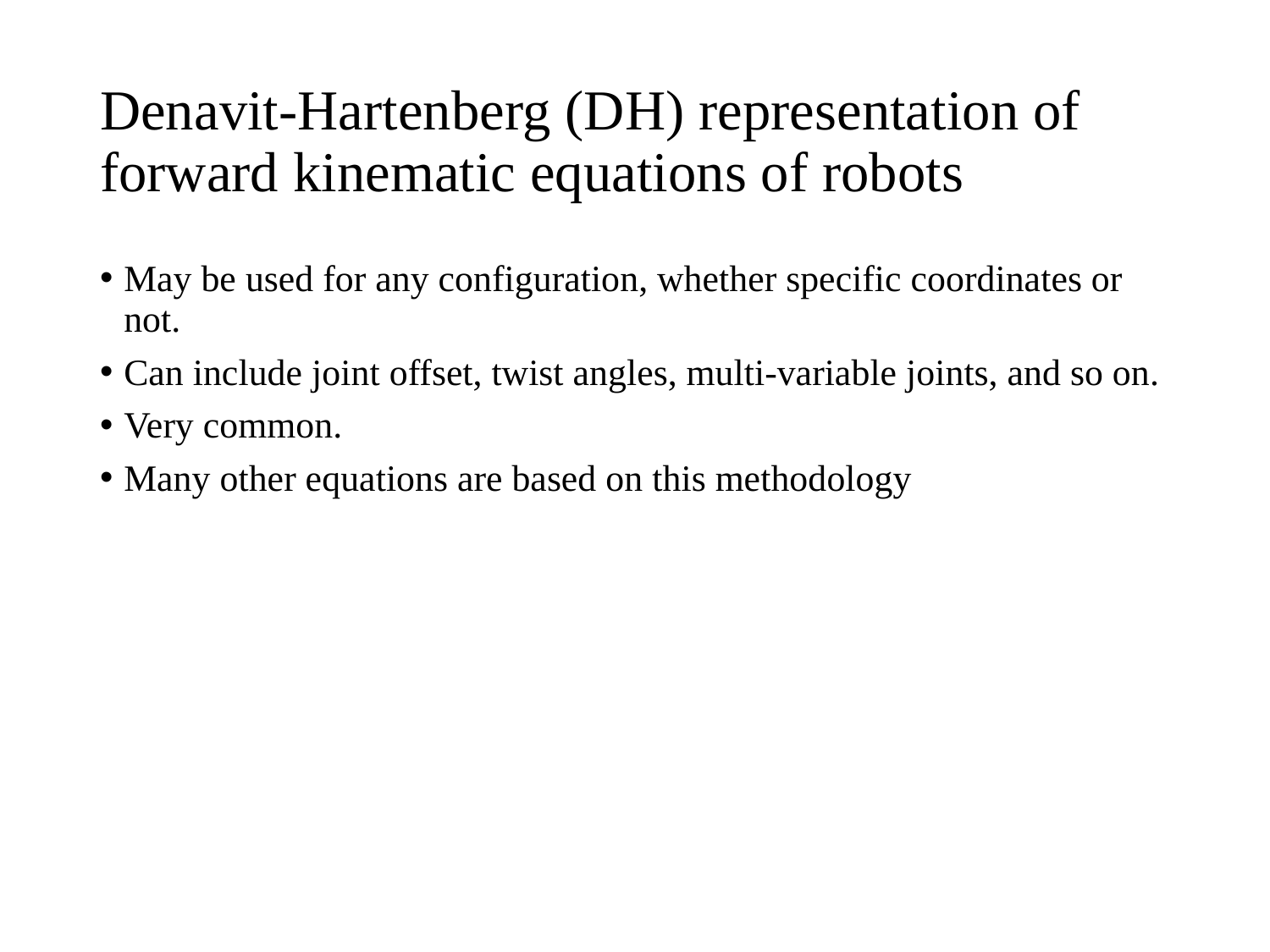

# Denavit-Hartenberg (DH) representation of forward kinematic equations of robots
May be used for any configuration, whether specific coordinates or not.
Can include joint offset, twist angles, multi-variable joints, and so on.
Very common.
Many other equations are based on this methodology